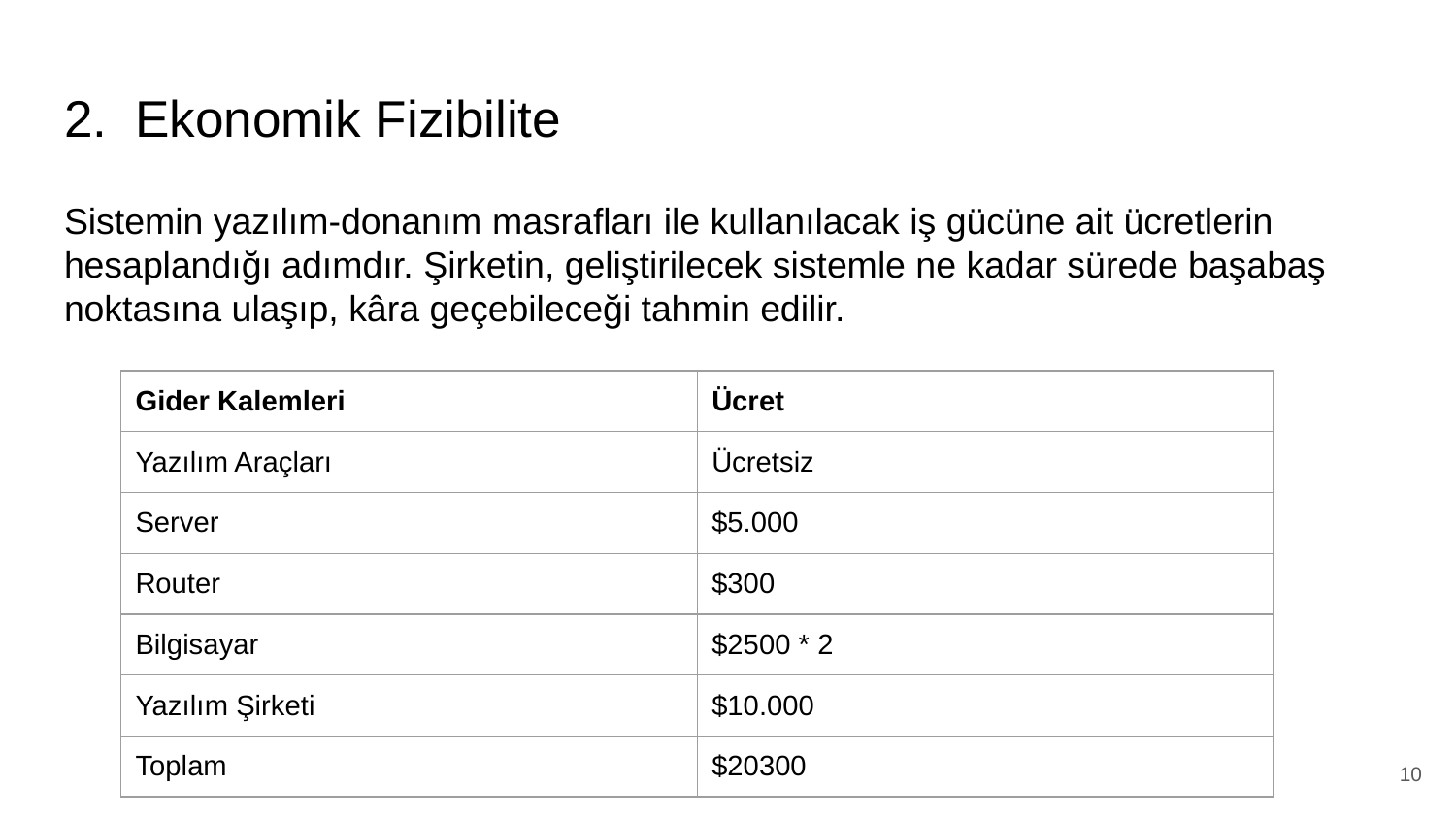

# 2.  Ekonomik Fizibilite
Sistemin yazılım-donanım masrafları ile kullanılacak iş gücüne ait ücretlerin hesaplandığı adımdır. Şirketin, geliştirilecek sistemle ne kadar sürede başabaş noktasına ulaşıp, kâra geçebileceği tahmin edilir.

| Gider Kalemleri | Ücret |
| --- | --- |
| Yazılım Araçları | Ücretsiz |
| Server | $5.000 |
| Router | $300 |
| Bilgisayar | $2500 \* 2 |
| Yazılım Şirketi | $10.000 |
| Toplam | $20300 |
10